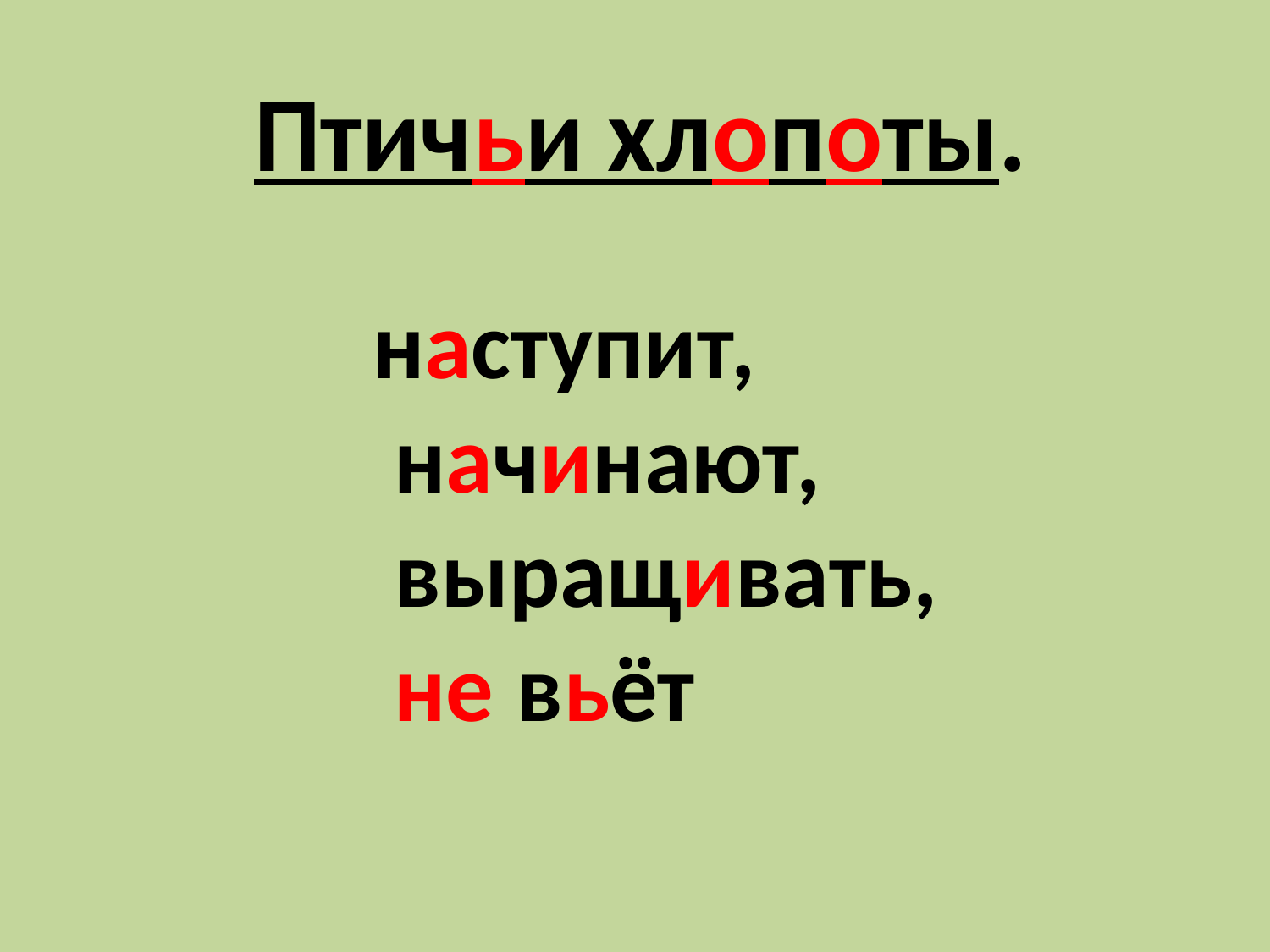

Птичьи хлопоты.
наступит,
 начинают,
 выращивать,
 не вьёт